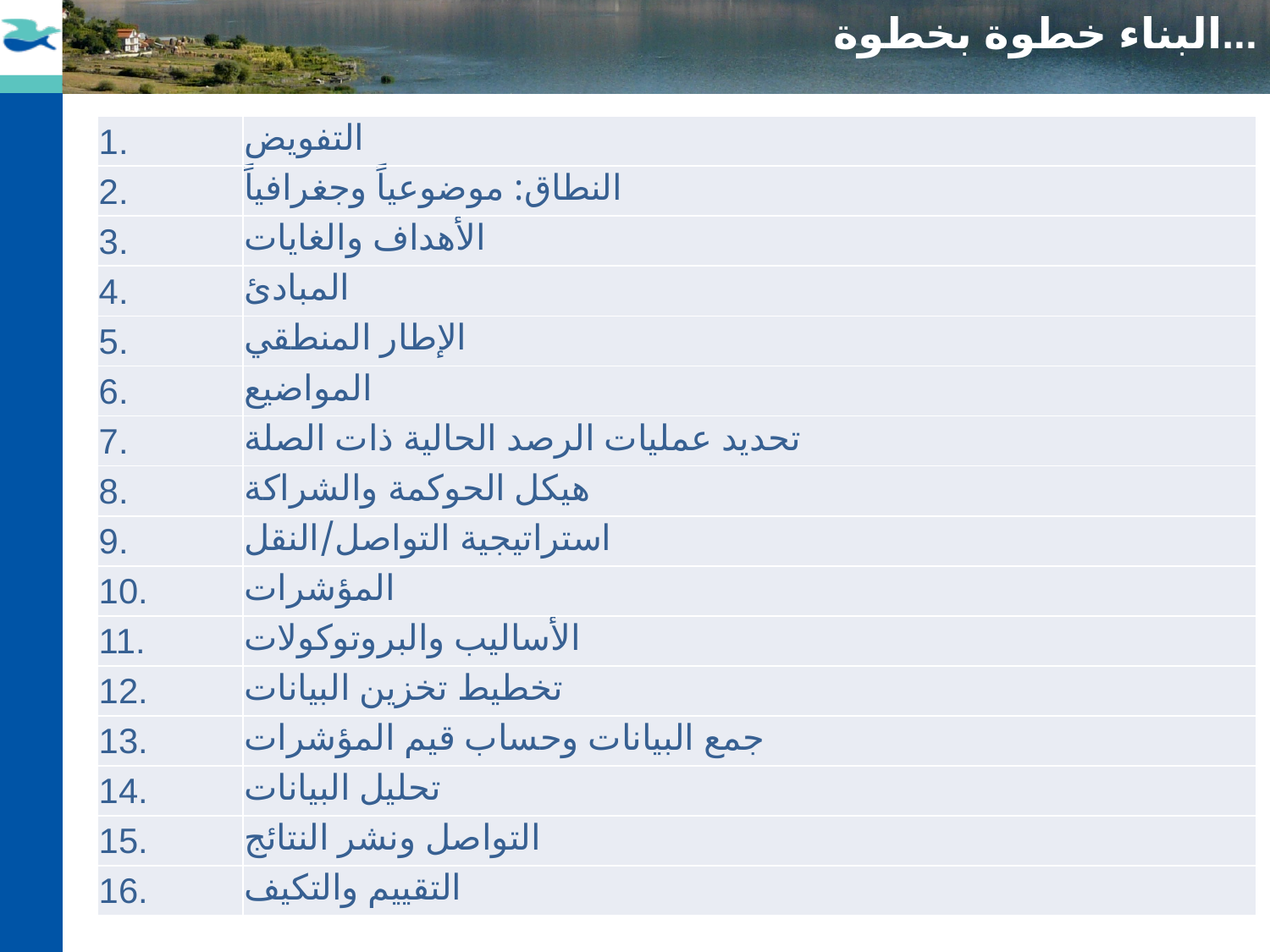

البناء خطوة بخطوة...
| 1. | التفويض |
| --- | --- |
| 2. | النطاق: موضوعياً وجغرافياً |
| 3. | الأهداف والغايات |
| 4. | المبادئ |
| 5. | الإطار المنطقي |
| 6. | المواضيع |
| 7. | تحديد عمليات الرصد الحالية ذات الصلة |
| 8. | هيكل الحوكمة والشراكة |
| 9. | استراتيجية التواصل/النقل |
| 10. | المؤشرات |
| 11. | الأساليب والبروتوكولات |
| 12. | تخطيط تخزين البيانات |
| 13. | جمع البيانات وحساب قيم المؤشرات |
| 14. | تحليل البيانات |
| 15. | التواصل ونشر النتائج |
| 16. | التقييم والتكيف |